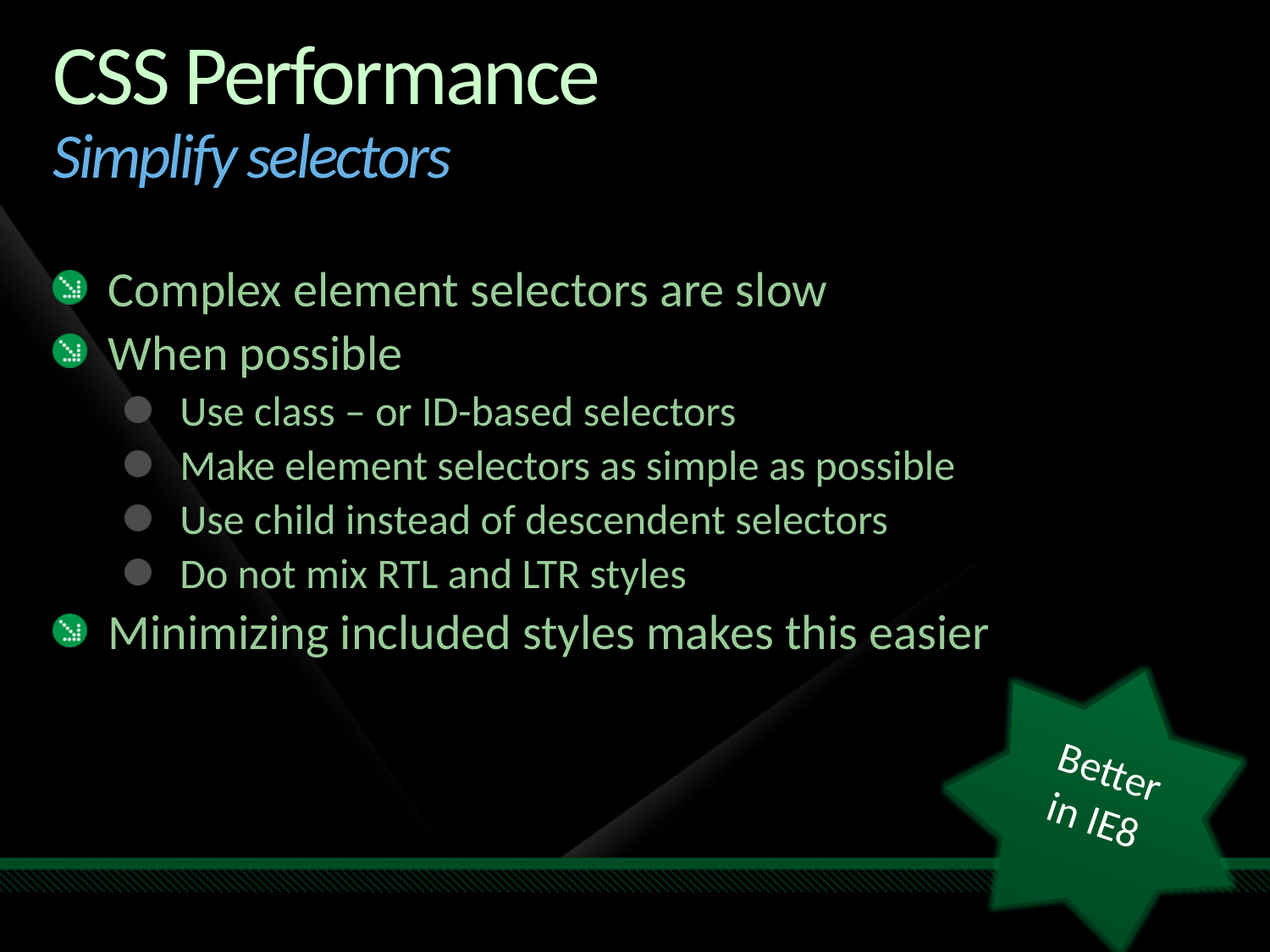

# CSS Performance Simplify selectors
Complex element selectors are slow
When possible
Use class – or ID-based selectors
Make element selectors as simple as possible
Use child instead of descendent selectors
Do not mix RTL and LTR styles
Minimizing included styles makes this easier
Better in IE8